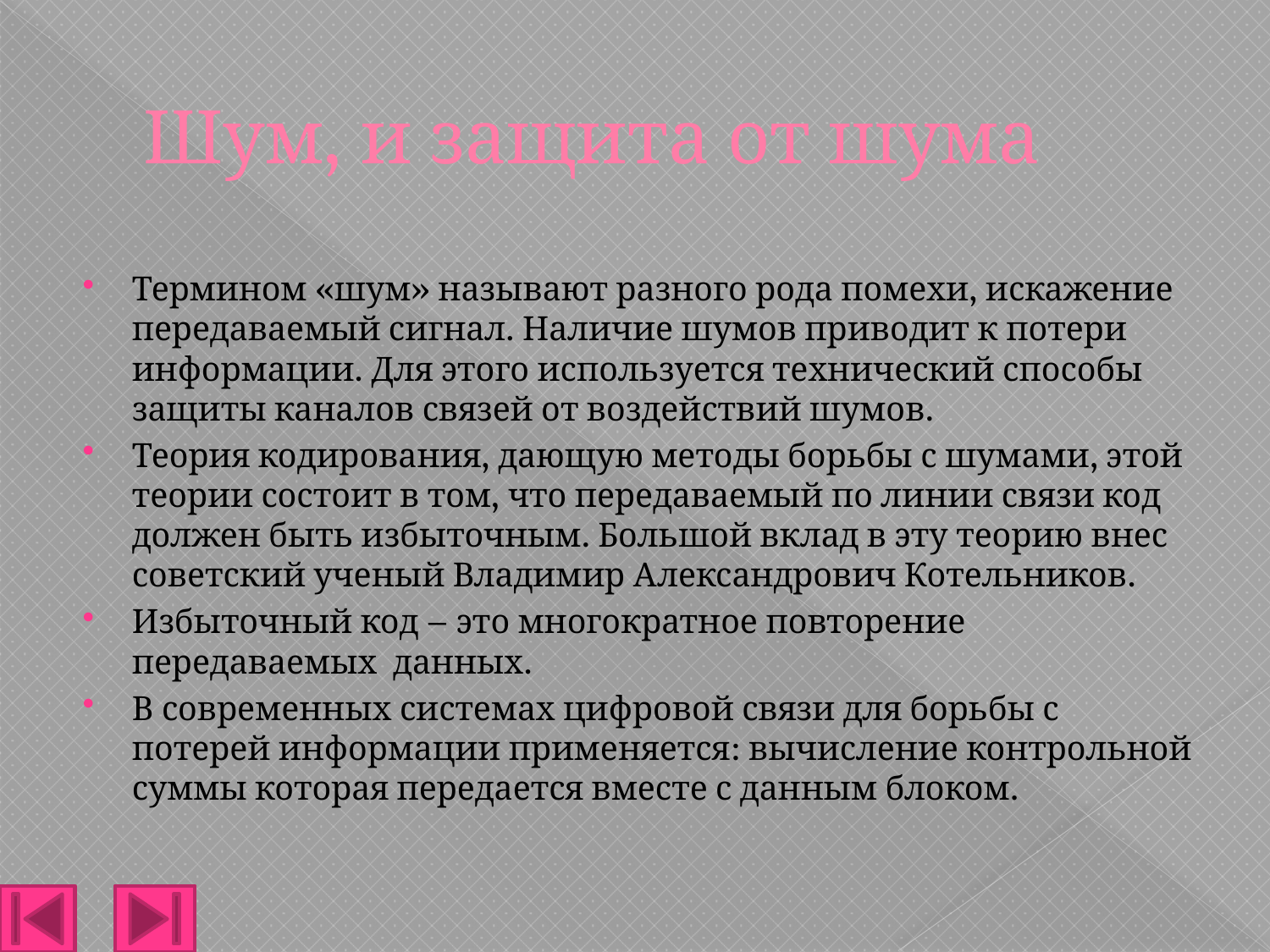

# Шум, и защита от шума
Термином «шум» называют разного рода помехи, искажение передаваемый сигнал. Наличие шумов приводит к потери информации. Для этого используется технический способы защиты каналов связей от воздействий шумов.
Теория кодирования, дающую методы борьбы с шумами, этой теории состоит в том, что передаваемый по линии связи код должен быть избыточным. Большой вклад в эту теорию внес советский ученый Владимир Александрович Котельников.
Избыточный код – это многократное повторение передаваемых  данных.
В современных системах цифровой связи для борьбы с потерей информации применяется: вычисление контрольной суммы которая передается вместе с данным блоком.